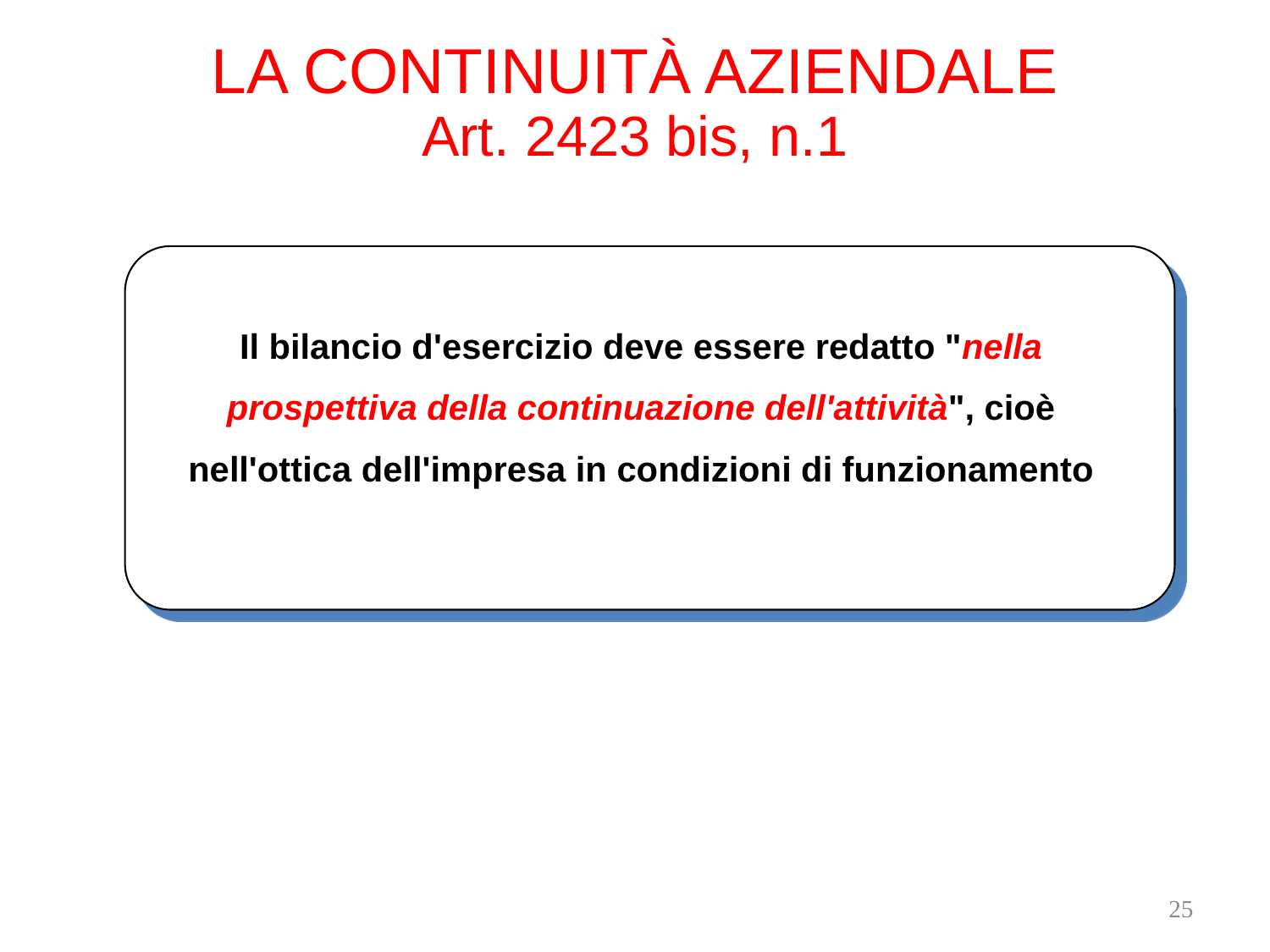

LA CONTINUITÀ AZIENDALE
Art. 2423 bis, n.1

Il bilancio d'esercizio deve essere redatto "nella prospettiva della continuazione dell'attività", cioè nell'ottica dell'impresa in condizioni di funzionamento
25